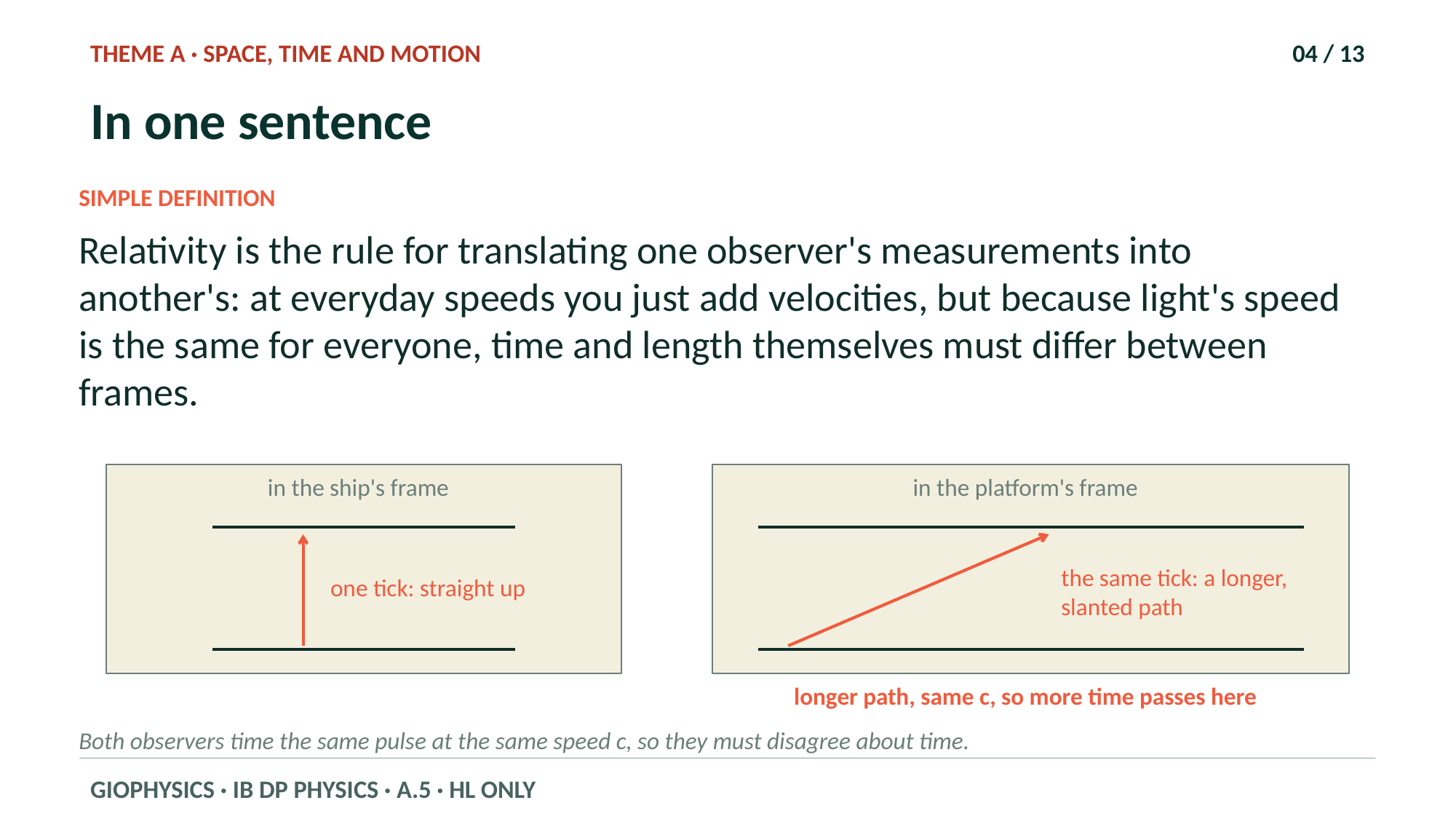

THEME A · SPACE, TIME AND MOTION
04 / 13
In one sentence
SIMPLE DEFINITION
Relativity is the rule for translating one observer's measurements into another's: at everyday speeds you just add velocities, but because light's speed is the same for everyone, time and length themselves must differ between frames.

in the ship's frame
in the platform's frame
the same tick: a longer, slanted path
one tick: straight up
longer path, same c, so more time passes here
Both observers time the same pulse at the same speed c, so they must disagree about time.

GIOPHYSICS · IB DP PHYSICS · A.5 · HL ONLY